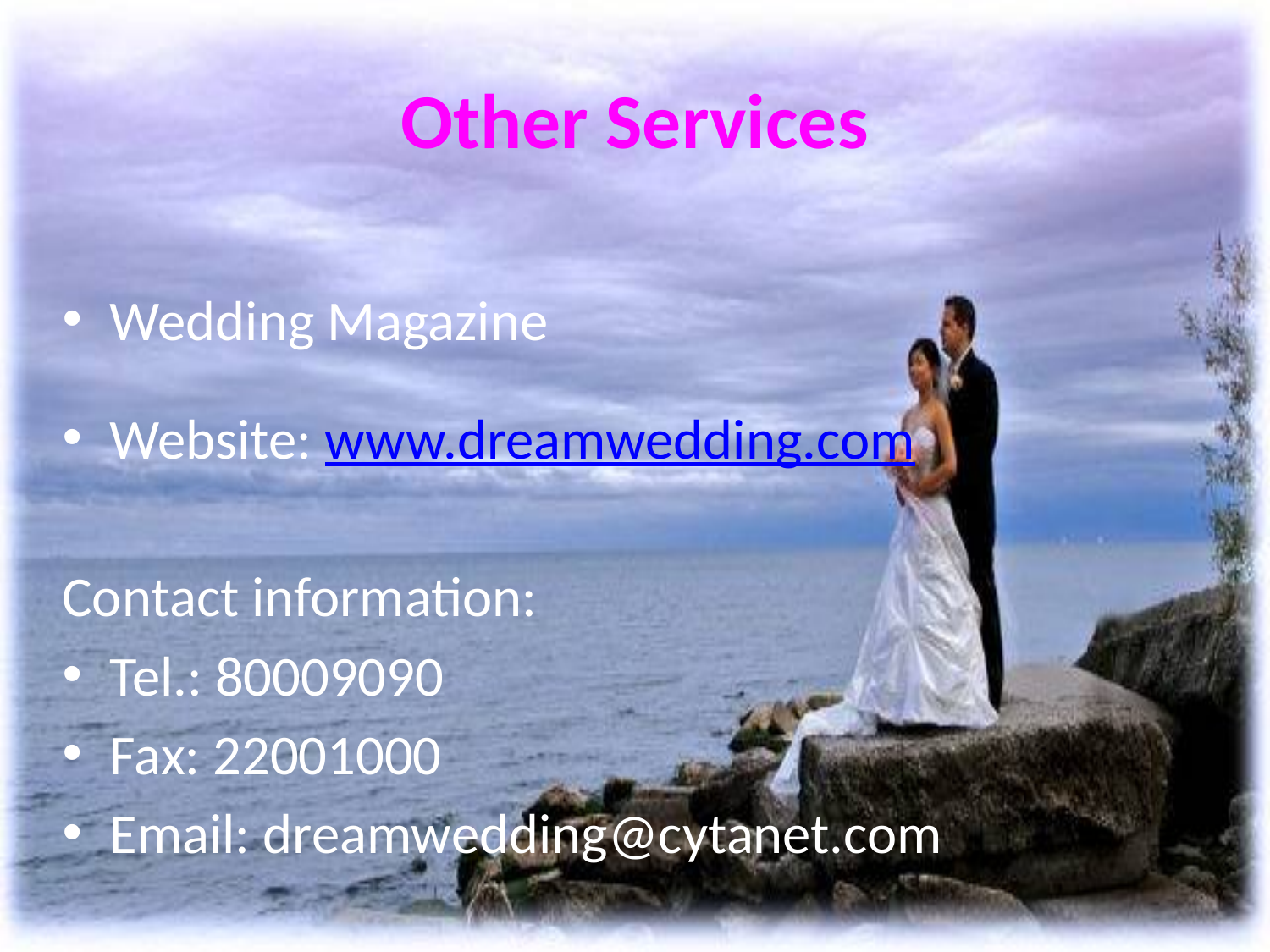

# Other Services
Wedding Magazine

Website: www.dreamwedding.com

Contact information:
Tel.: 80009090
Fax: 22001000
Email: dreamwedding@cytanet.com